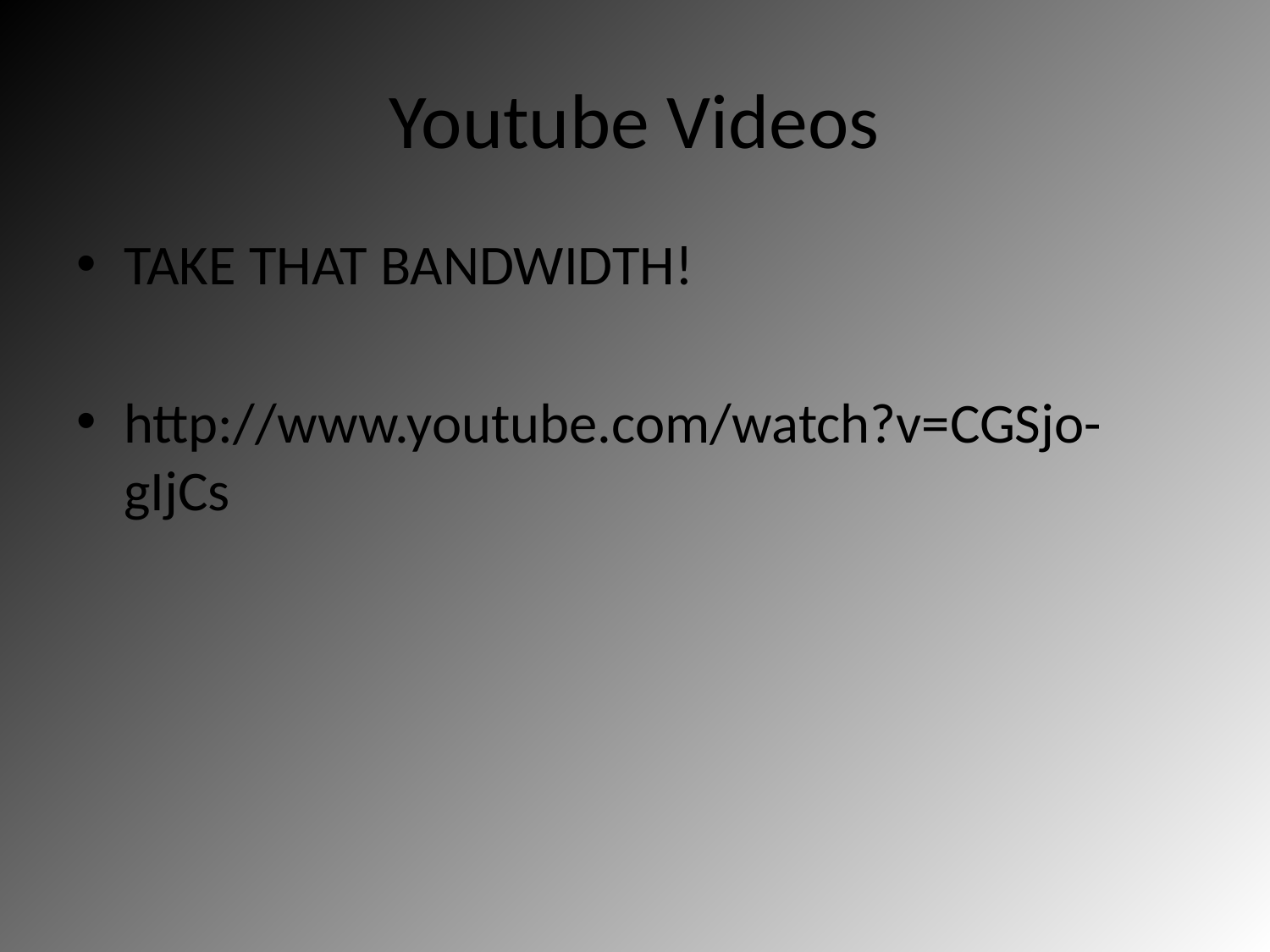

# Youtube Videos
TAKE THAT BANDWIDTH!

http://www.youtube.com/watch?v=CGSjo-gIjCs